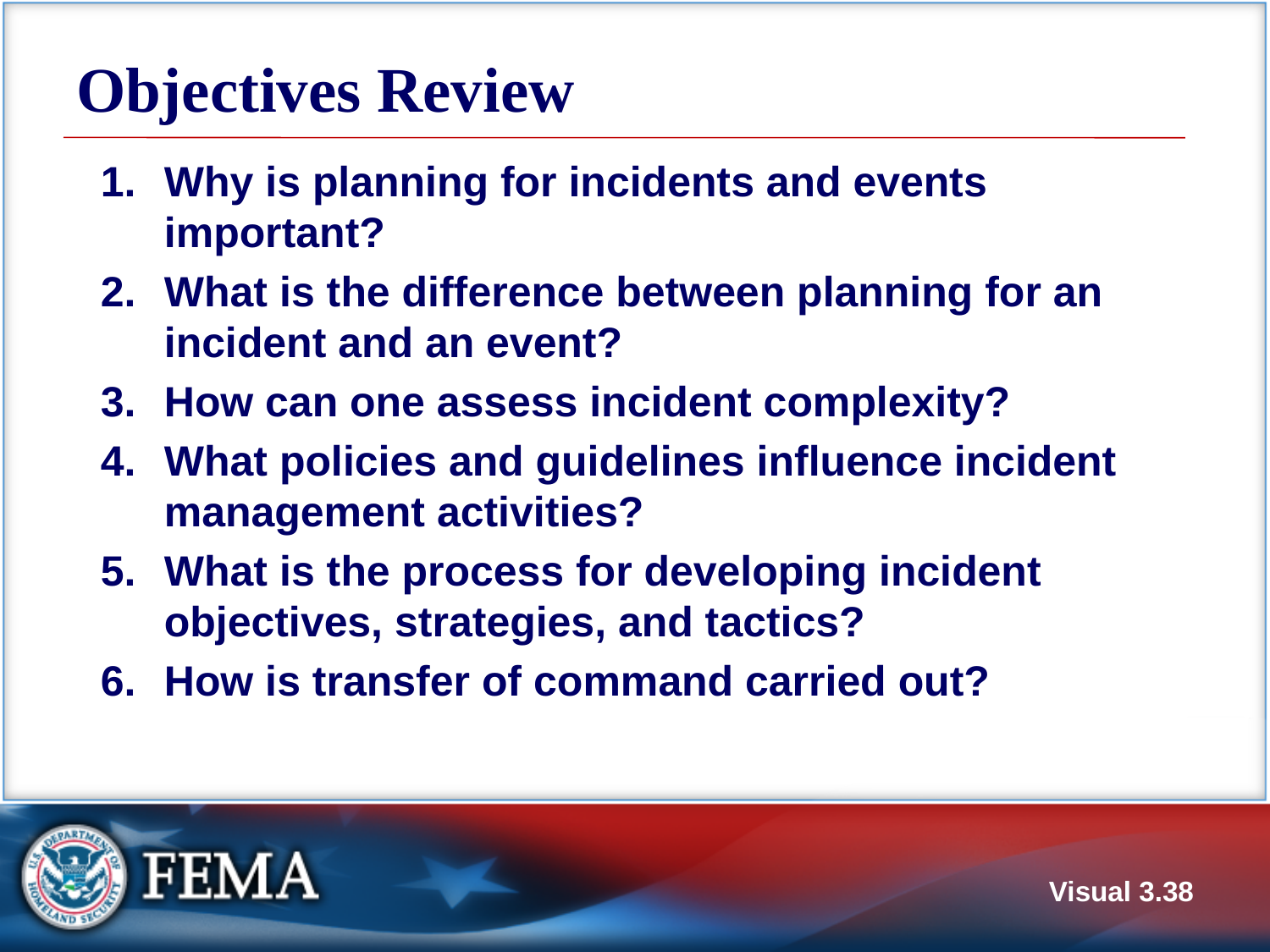

# Objectives Review
Why is planning for incidents and events important?
What is the difference between planning for an incident and an event?
How can one assess incident complexity?
What policies and guidelines influence incident management activities?
What is the process for developing incident objectives, strategies, and tactics?
How is transfer of command carried out?

Visual 3.38